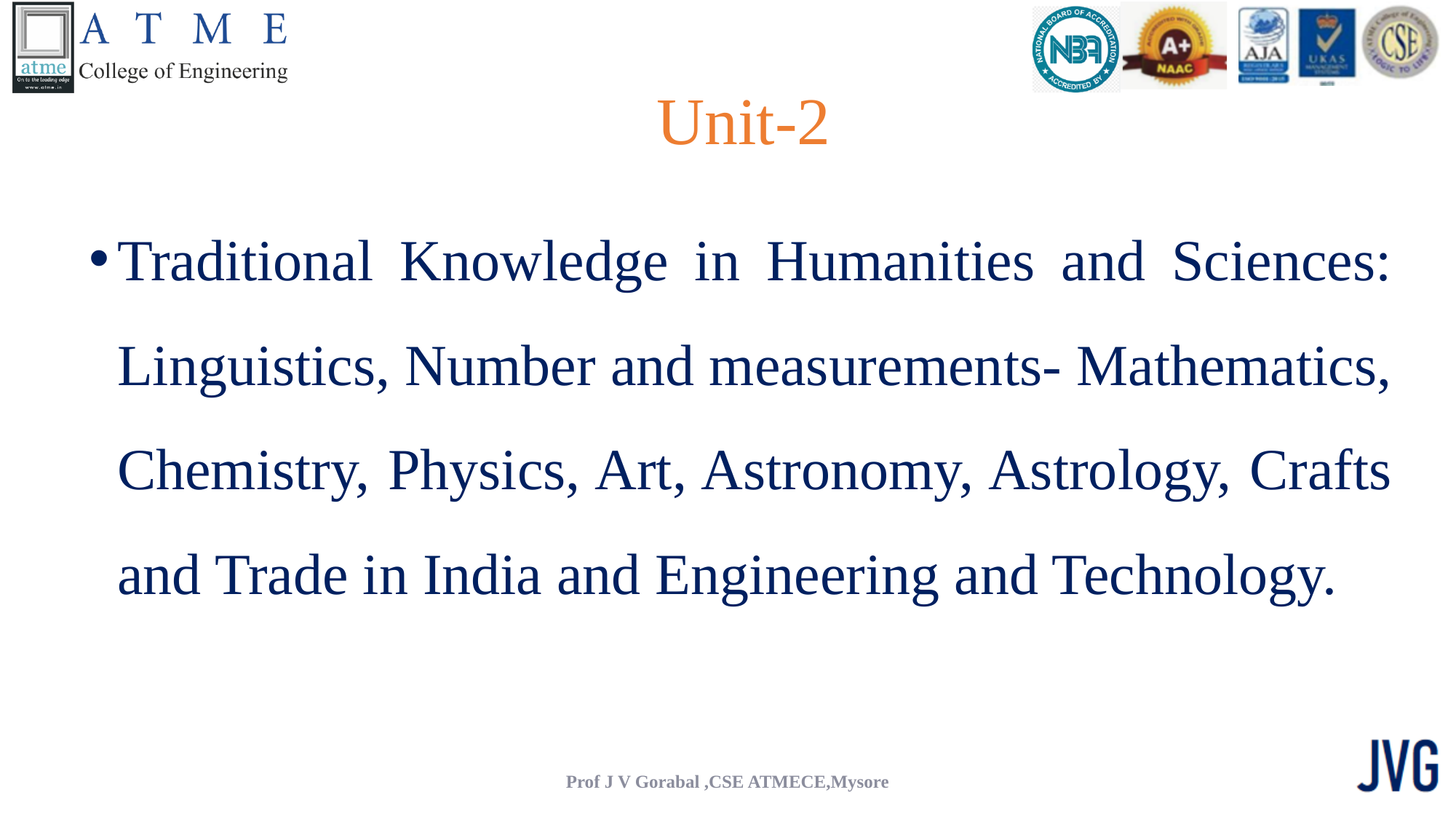

# Unit-2
Traditional Knowledge in Humanities and Sciences: Linguistics, Number and measurements- Mathematics, Chemistry, Physics, Art, Astronomy, Astrology, Crafts and Trade in India and Engineering and Technology.
Prof J V Gorabal ,CSE ATMECE,Mysore